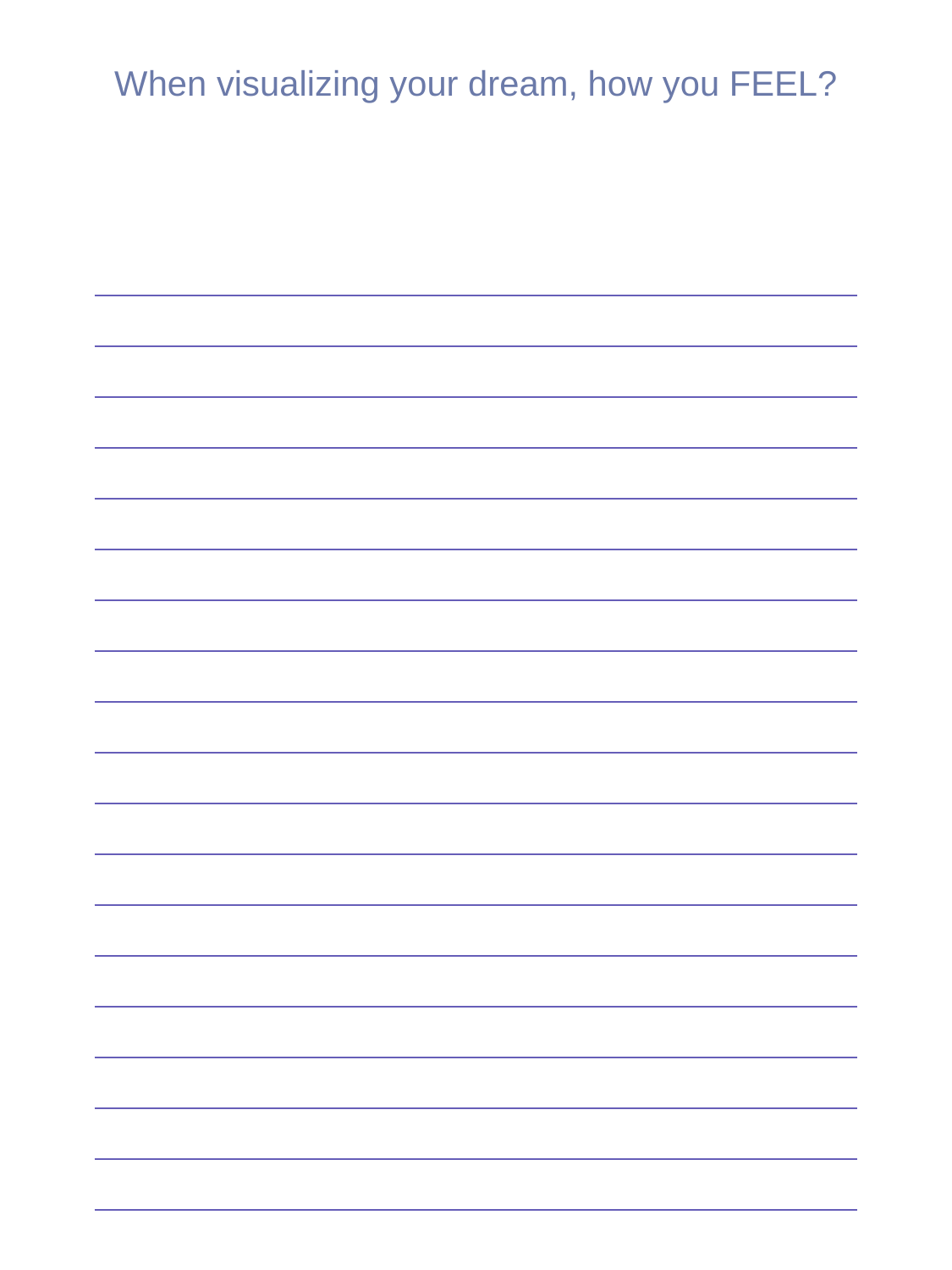

When visualizing your dream, how you FEEL?
|  |
| --- |
|  |
|  |
|  |
|  |
|  |
|  |
|  |
|  |
|  |
|  |
|  |
|  |
|  |
|  |
|  |
|  |
|  |